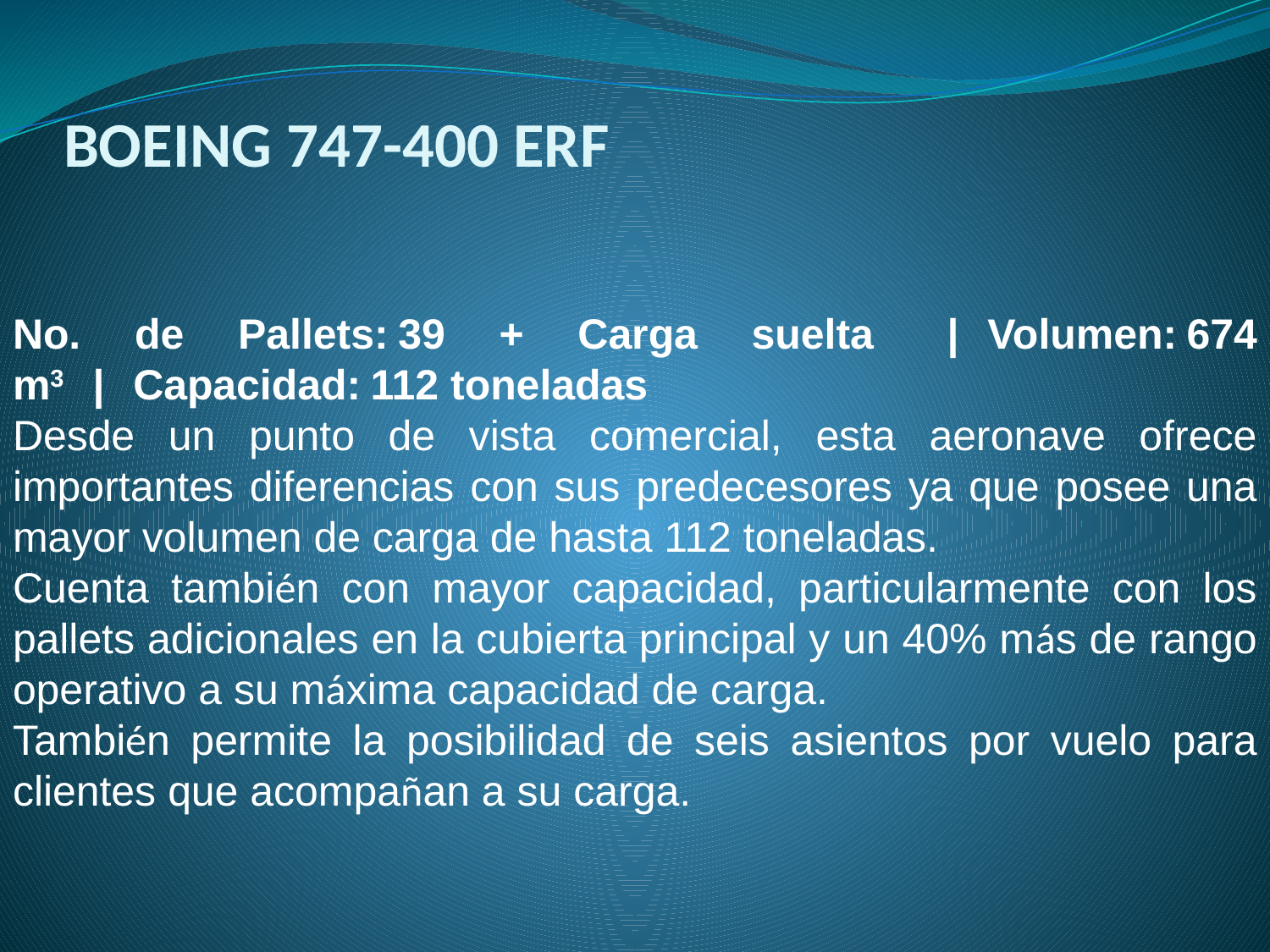

# BOEING 747-400 ERF
No. de Pallets: 39 + Carga suelta   |   Volumen: 674 m3   |   Capacidad: 112 toneladas
Desde un punto de vista comercial, esta aeronave ofrece importantes diferencias con sus predecesores ya que posee una mayor volumen de carga de hasta 112 toneladas.
Cuenta también con mayor capacidad, particularmente con los pallets adicionales en la cubierta principal y un 40% más de rango operativo a su máxima capacidad de carga.
También permite la posibilidad de seis asientos por vuelo para clientes que acompañan a su carga.